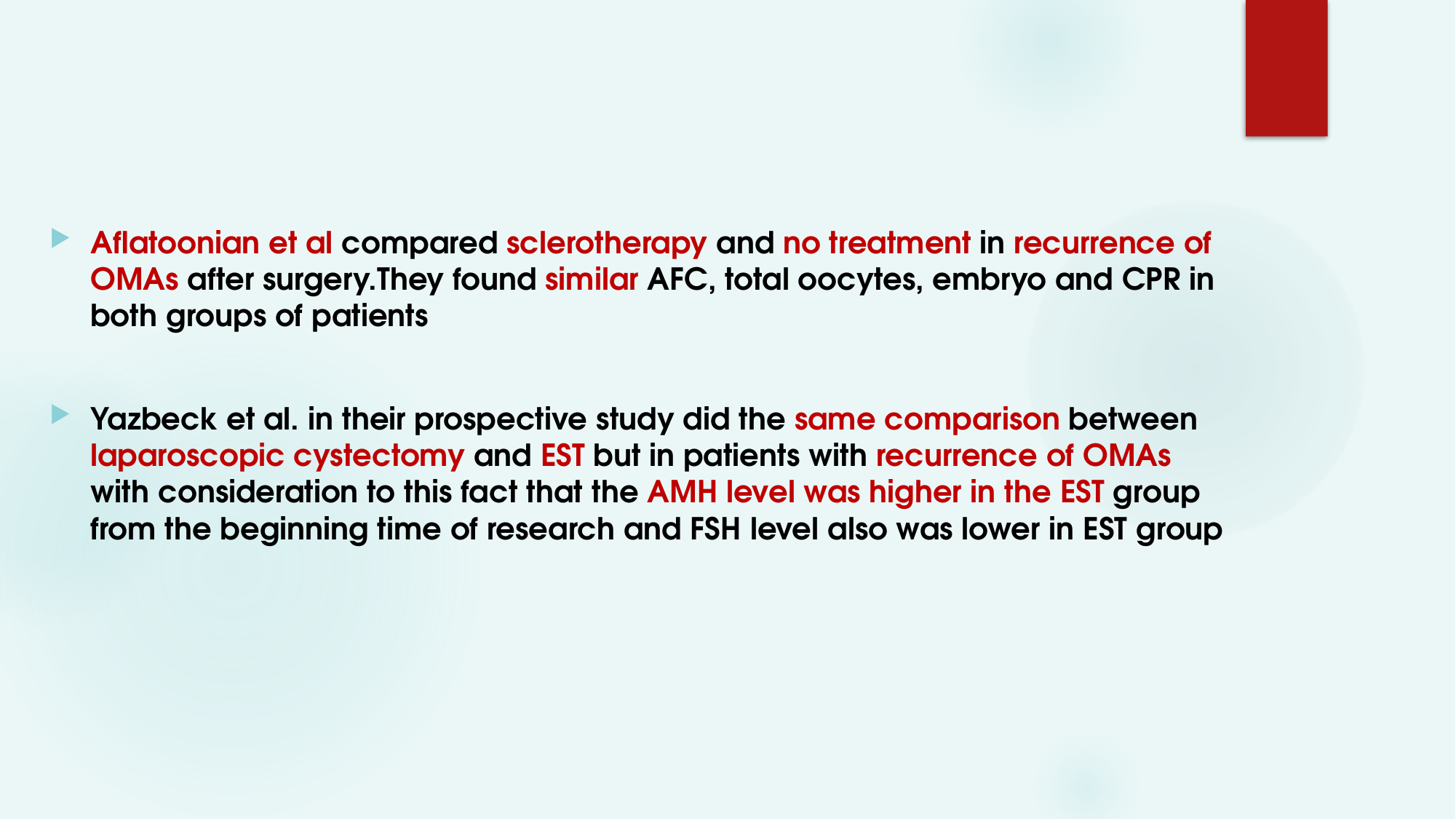

Aflatoonian et al compared sclerotherapy and no treatment in recurrence of OMAs after surgery.They found similar AFC, total oocytes, embryo and CPR in both groups of patients

Yazbeck et al. in their prospective study did the same comparison between laparoscopic cystectomy and EST but in patients with recurrence of OMAs with consideration to this fact that the AMH level was higher in the EST group from the beginning time of research and FSH level also was lower in EST group